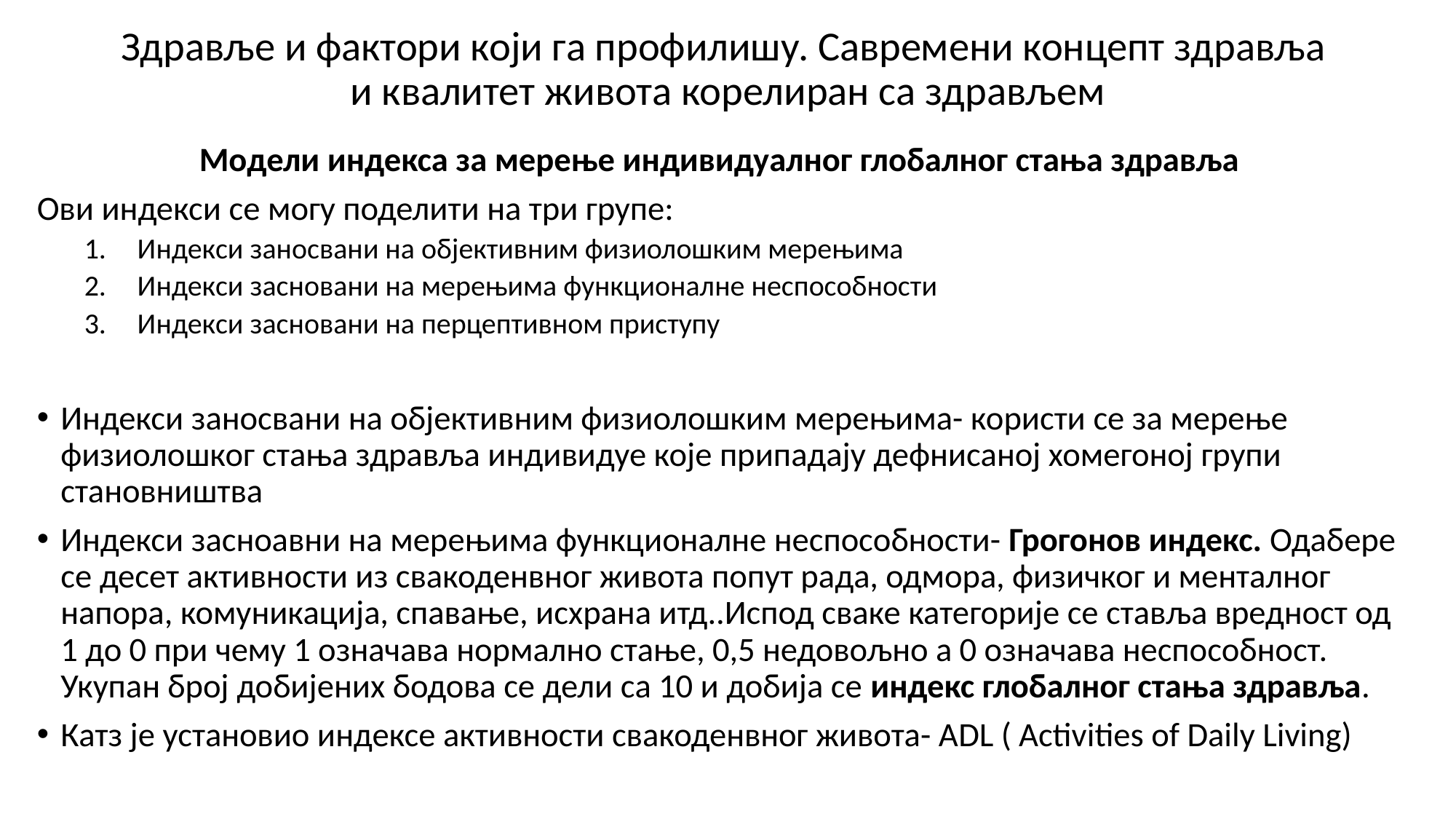

# Здравље и фактори који га профилишу. Савремени концепт здравља  и квалитет живота корелиран са здрављем
Модели индекса за мерење индивидуалног глобалног стања здравља
Ови индекси се могу поделити на три групе:
Индекси заносвани на објективним физиолошким мерењима
Индекси засновани на мерењима функционалне неспособности
Индекси засновани на перцептивном приступу

Индекси заносвани на објективним физиолошким мерењима- користи се за мерење физиолошког стања здравља индивидуе које припадају дефнисаној хомегоној групи становништва
Индекси засноавни на мерењима функционалне неспособности- Грогонов индекс. Одабере се десет активности из свакоденвног живота попут рада, одмора, физичког и менталног напора, комуникација, спавање, исхрана итд..Испод сваке категорије се ставља вредност од 1 до 0 при чему 1 означава нормално стање, 0,5 недовољно а 0 означава неспособност. Укупан број добијених бодова се дели са 10 и добија се индекс глобалног стања здравља.
Катз је установио индексе активности свакоденвног живота- АDL ( Activities of Daily Living)